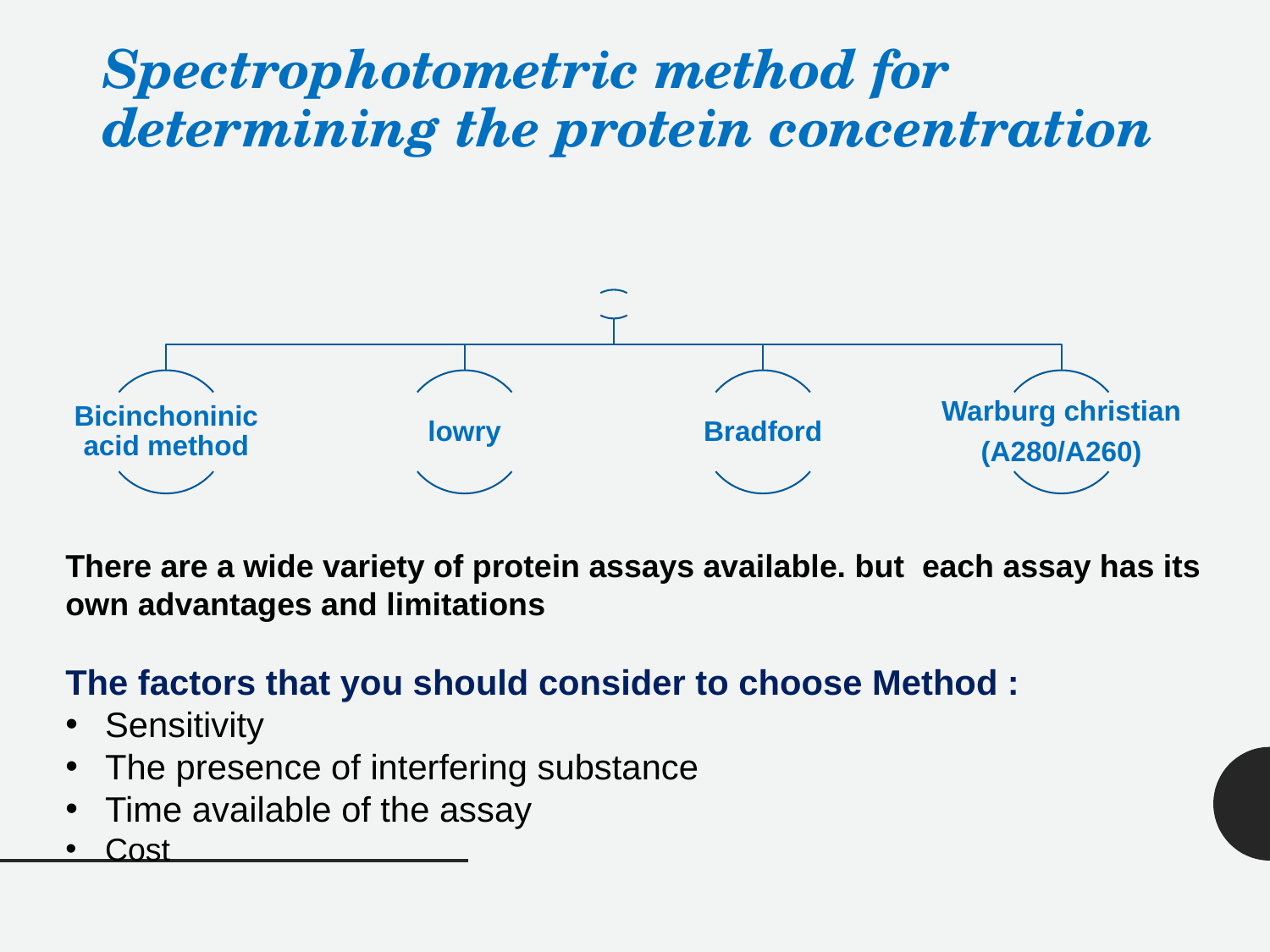

# Spectrophotometric method for determining the protein concentration

Bicinchoninic acid method
lowry
Bradford
Warburg christian
(A280/A260)
There are a wide variety of protein assays available. but  each assay has its own advantages and limitations

The factors that you should consider to choose Method :
Sensitivity
The presence of interfering substance
Time available of the assay
Cost